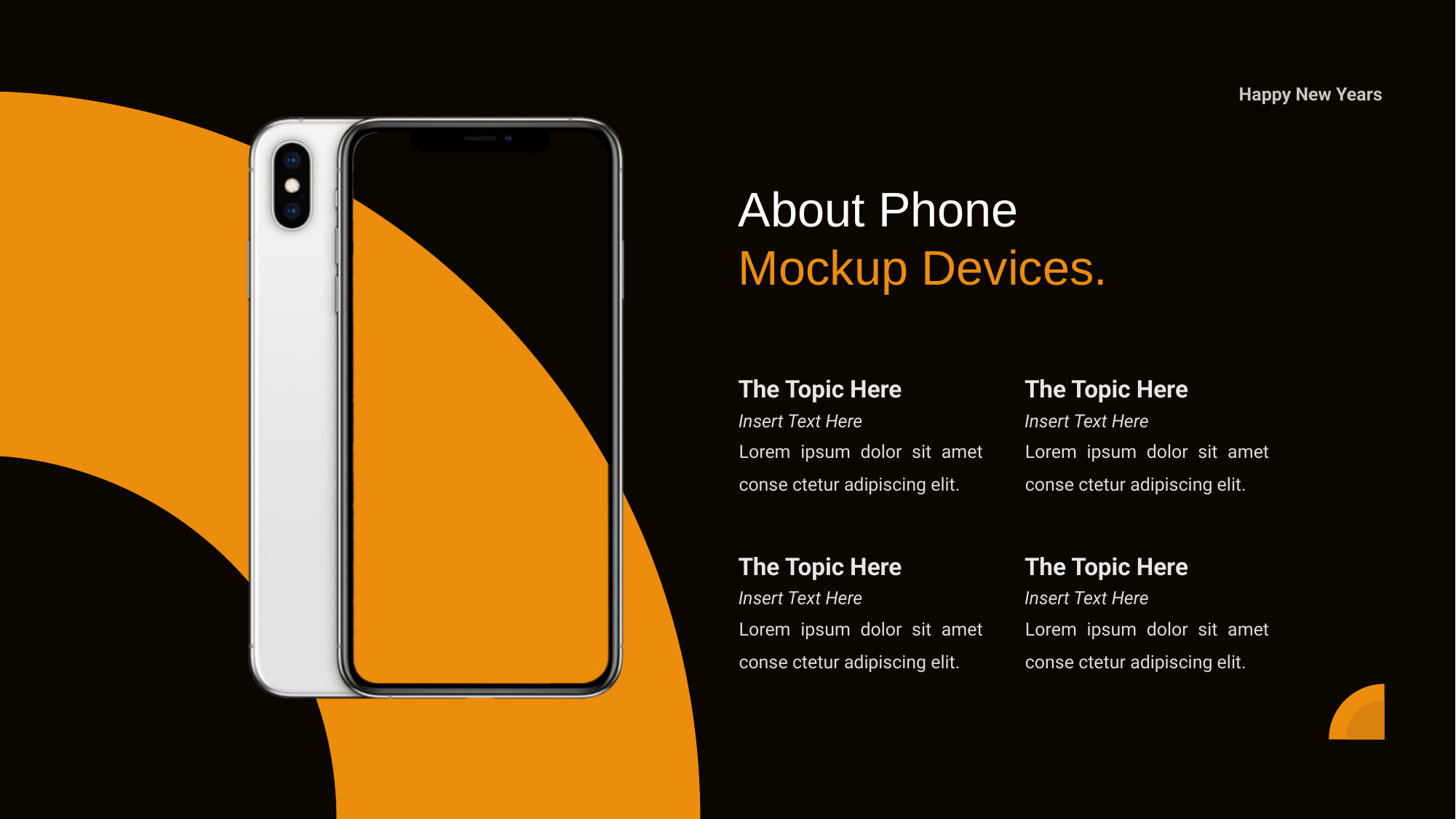

Happy New Years

About Phone Mockup Devices.
The Topic Here
The Topic Here
Insert Text Here
Insert Text Here
Lorem ipsum dolor sit amet conse ctetur adipiscing elit.
Lorem ipsum dolor sit amet conse ctetur adipiscing elit.
The Topic Here
The Topic Here
Insert Text Here
Insert Text Here
Lorem ipsum dolor sit amet conse ctetur adipiscing elit.
Lorem ipsum dolor sit amet conse ctetur adipiscing elit.